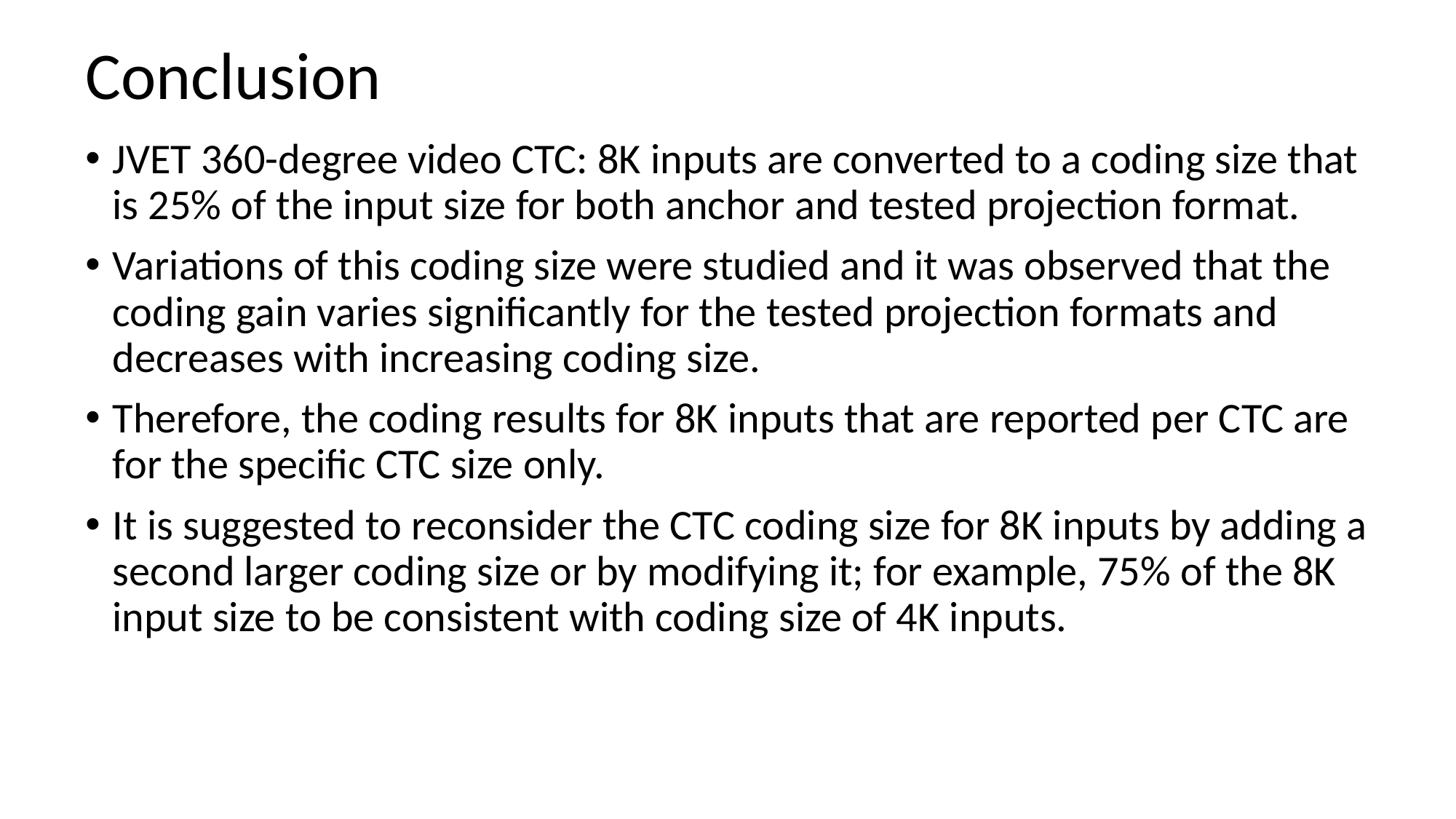

# Conclusion
JVET 360-degree video CTC: 8K inputs are converted to a coding size that is 25% of the input size for both anchor and tested projection format.
Variations of this coding size were studied and it was observed that the coding gain varies significantly for the tested projection formats and decreases with increasing coding size.
Therefore, the coding results for 8K inputs that are reported per CTC are for the specific CTC size only.
It is suggested to reconsider the CTC coding size for 8K inputs by adding a second larger coding size or by modifying it; for example, 75% of the 8K input size to be consistent with coding size of 4K inputs.